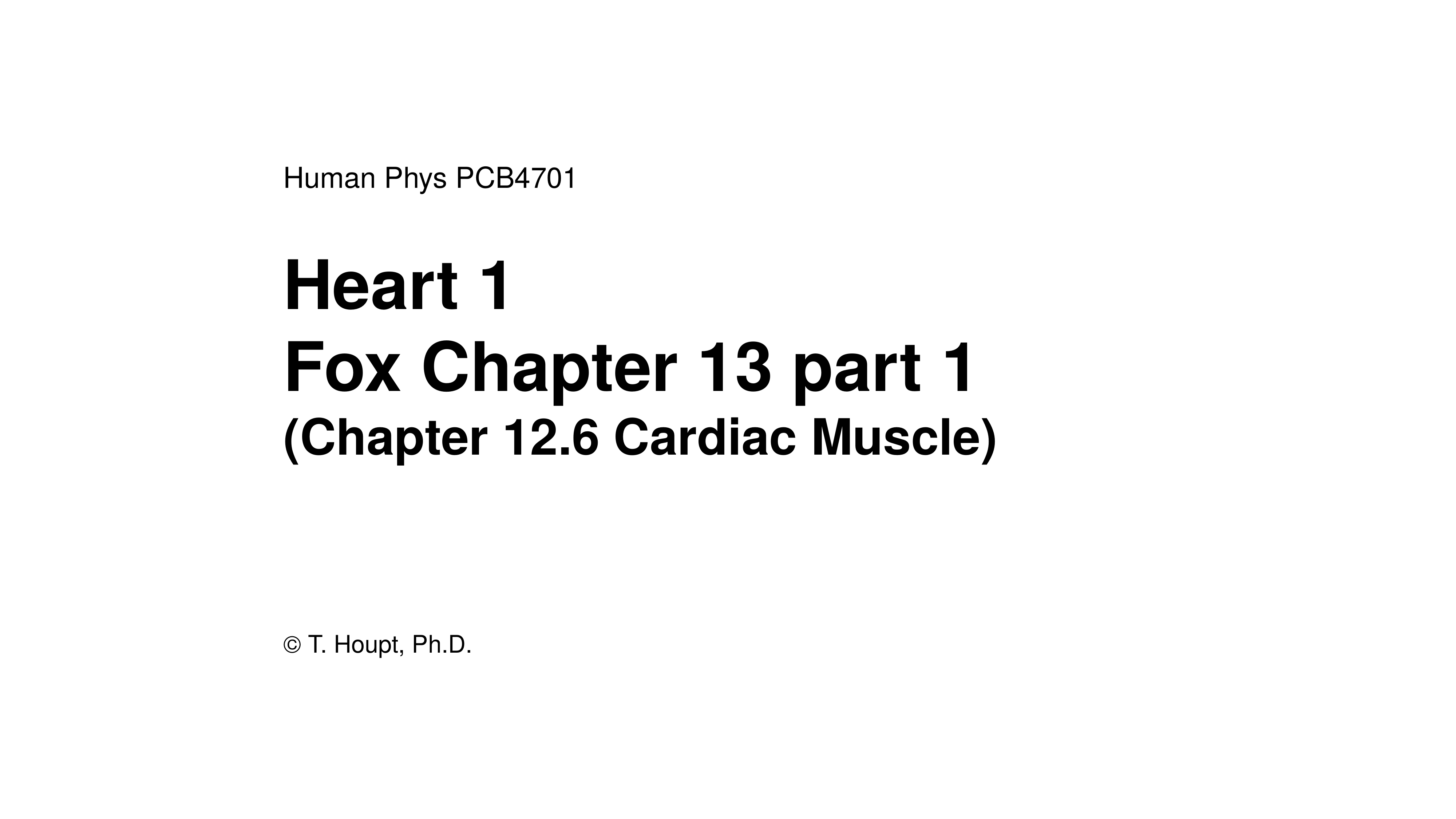

Human Phys PCB4701

Heart 1
Fox Chapter 13 part 1
(Chapter 12.6 Cardiac Muscle)

© T. Houpt, Ph.D.